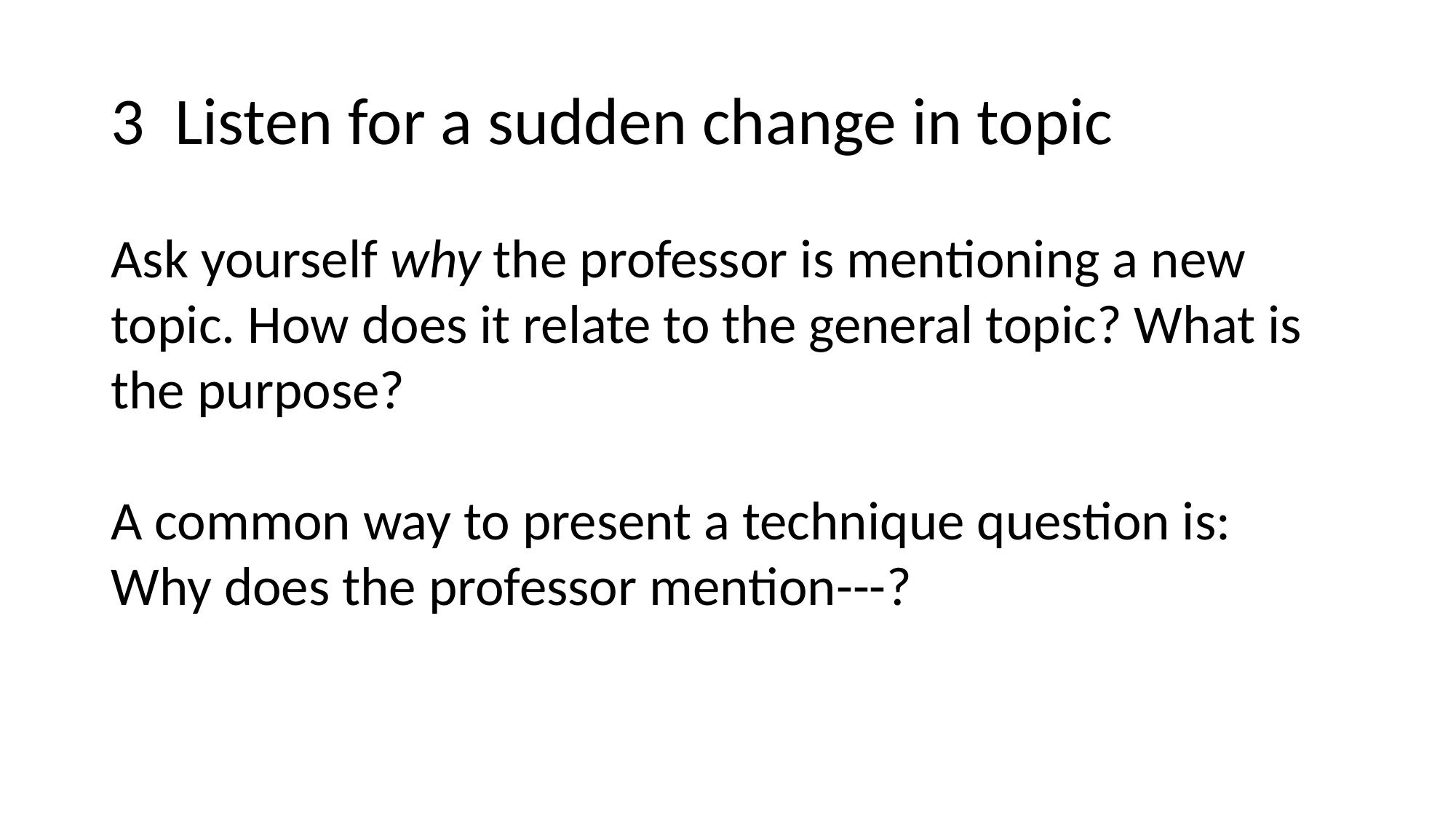

# 3  Listen for a sudden change in topic
Ask yourself why the professor is mentioning a new
topic. How does it relate to the general topic? What is
the purpose?

A common way to present a technique question is:
Why does the professor mention---?